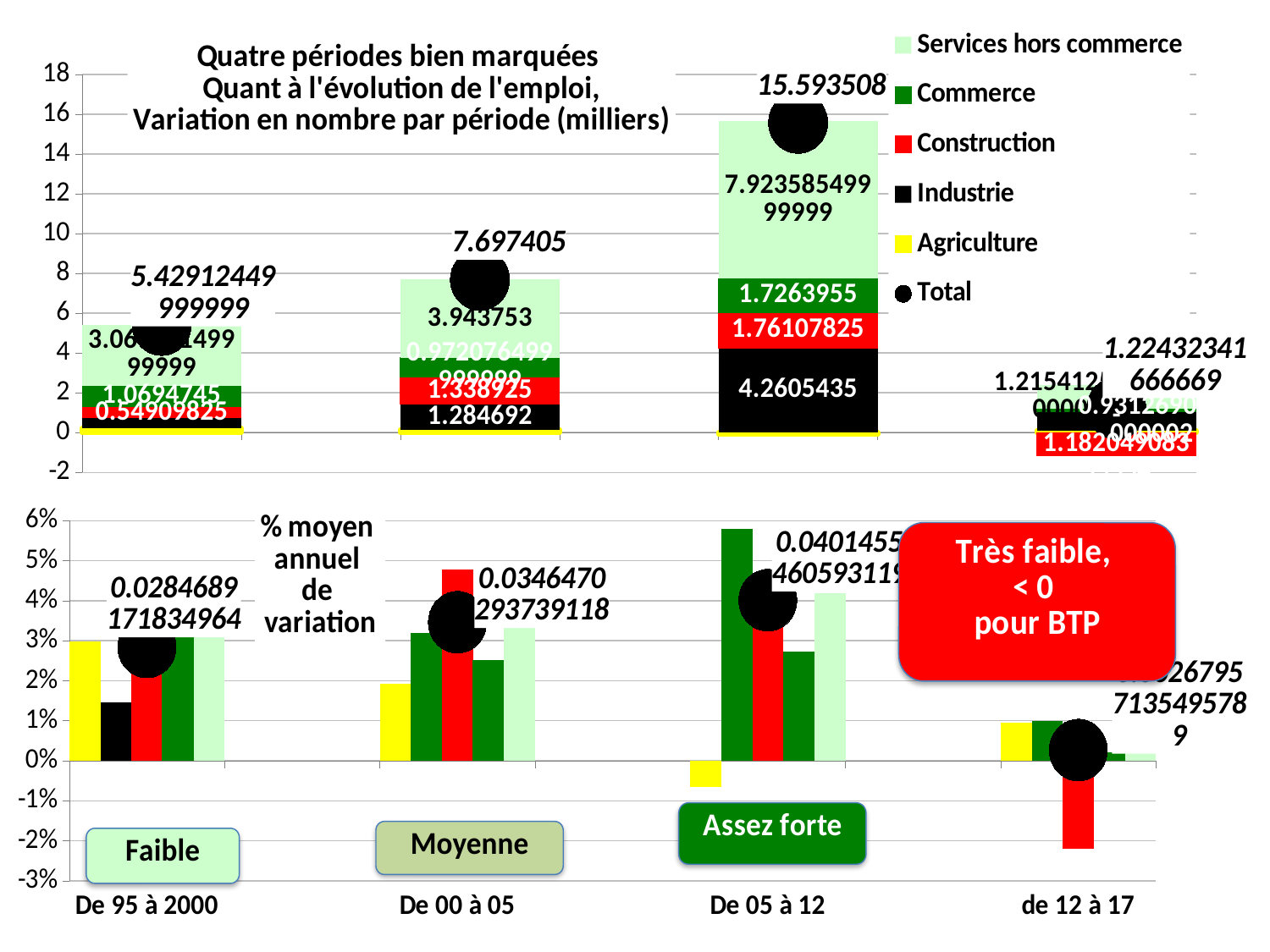

### Chart: Quatre périodes bien marquées
Quant à l'évolution de l'emploi,
Variation en nombre par période (milliers)

| Category | Agriculture | Industrie  | Construction | Commerce | Services hors commerce | Total |
|---|---|---|---|---|---|---|
| De 95 à 2000 | 0.21669125 | 0.523898999999999 | 0.54909825 | 1.069474500000002 | 3.069961499999991 | 5.429124499999991 |
|  | None | None | None | None | None | None |
| De 00 à 05 | 0.1579585 | 1.284692000000001 | 1.338924999999999 | 0.972076499999999 | 3.943753000000004 | 7.697404999999999 |
|  | None | None | None | None | None | None |
| De 05 à 12 | -0.0780947500000002 | 4.260543499999999 | 1.761078250000002 | 1.7263955 | 7.923585499999985 | 15.593508 |
|  | None | None | None | None | None | None |
| de 12 à 17 | 0.113041 | 0.931269000000002 | -1.182049083333335 | 0.146649999999999 | 1.215412500000021 | 1.224323416666692 |

### Chart: % moyen
annuel
de
variation

| Category | Agriculture | Industrie  | Construction | Commerce | Services hors commerce | Total |
|---|---|---|---|---|---|---|
| De 95 à 2000 | 0.0298048339460486 | 0.014546682950763 | 0.0231178778586354 | 0.0318375075724437 | 0.0340904215752316 | 0.0284689171834964 |
|  | None | None | None | None | None | None |
| De 00 à 05 | 0.0191626100932201 | 0.0320450247278825 | 0.047857587115717 | 0.0250773687928441 | 0.0368329022314475 | 0.0346470293739118 |
|  | None | None | None | None | None | None |
| De 05 à 12 | -0.00652106166156774 | 0.0579991205329122 | 0.0352170354742884 | 0.0272249474371118 | 0.0418492894364992 | 0.0401455460593119 |
|  | None | None | None | None | None | None |
| de 12 à 17 | 0.0094198314017011 | 0.00988436209099941 | -0.0220355363263229 | 0.00206718275892492 | 0.00537916276568318 | 0.00267957135495789 |